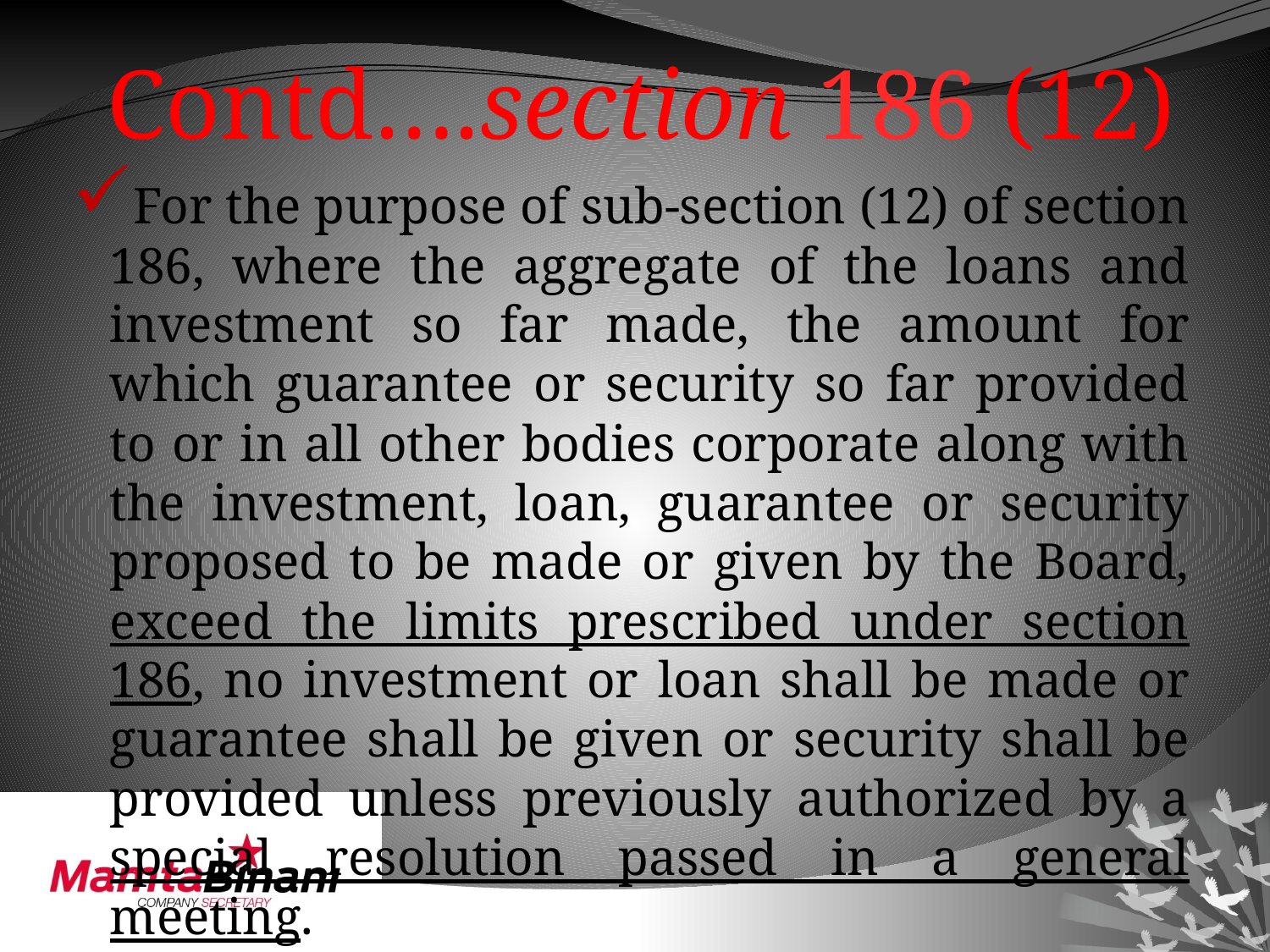

# Contd….section 186 (12)
For the purpose of sub-section (12) of section 186, where the aggregate of the loans and investment so far made, the amount for which guarantee or security so far provided to or in all other bodies corporate along with the investment, loan, guarantee or security proposed to be made or given by the Board, exceed the limits prescribed under section 186, no investment or loan shall be made or guarantee shall be given or security shall be provided unless previously authorized by a special resolution passed in a general meeting.